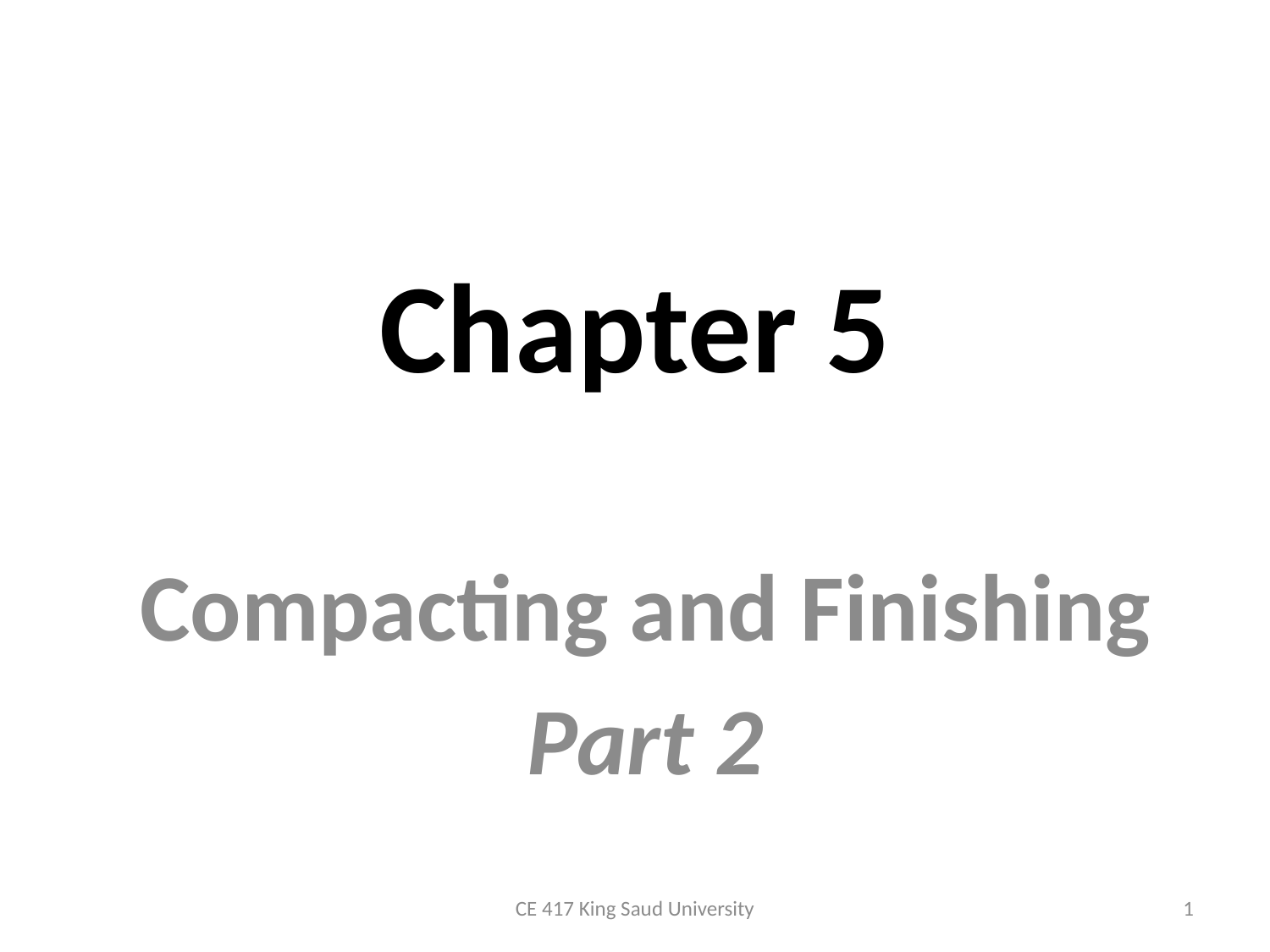

# Chapter 5
Compacting and Finishing
Part 2
CE 417 King Saud University
1